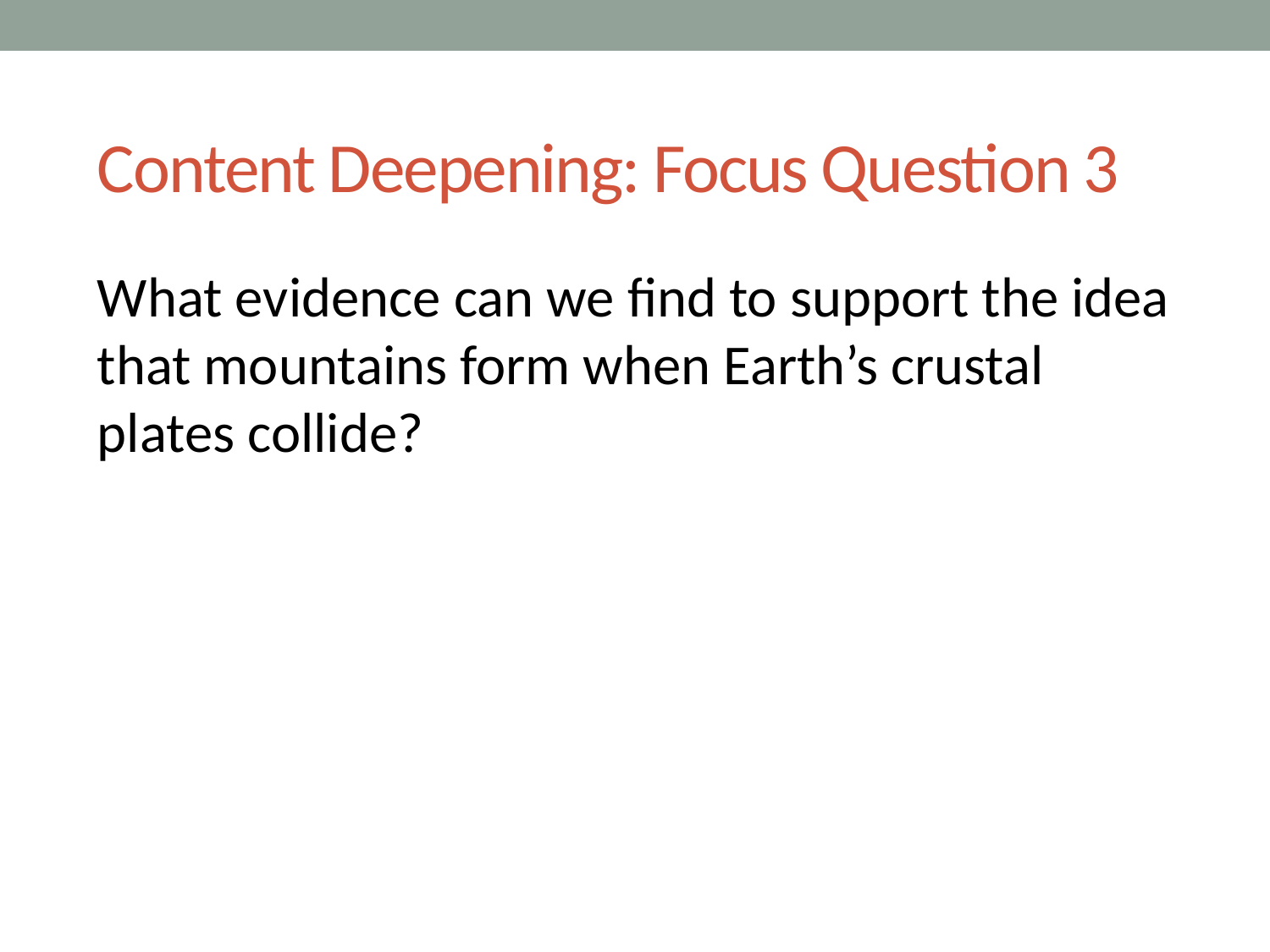

# Content Deepening: Focus Question 3
What evidence can we find to support the idea that mountains form when Earth’s crustal plates collide?